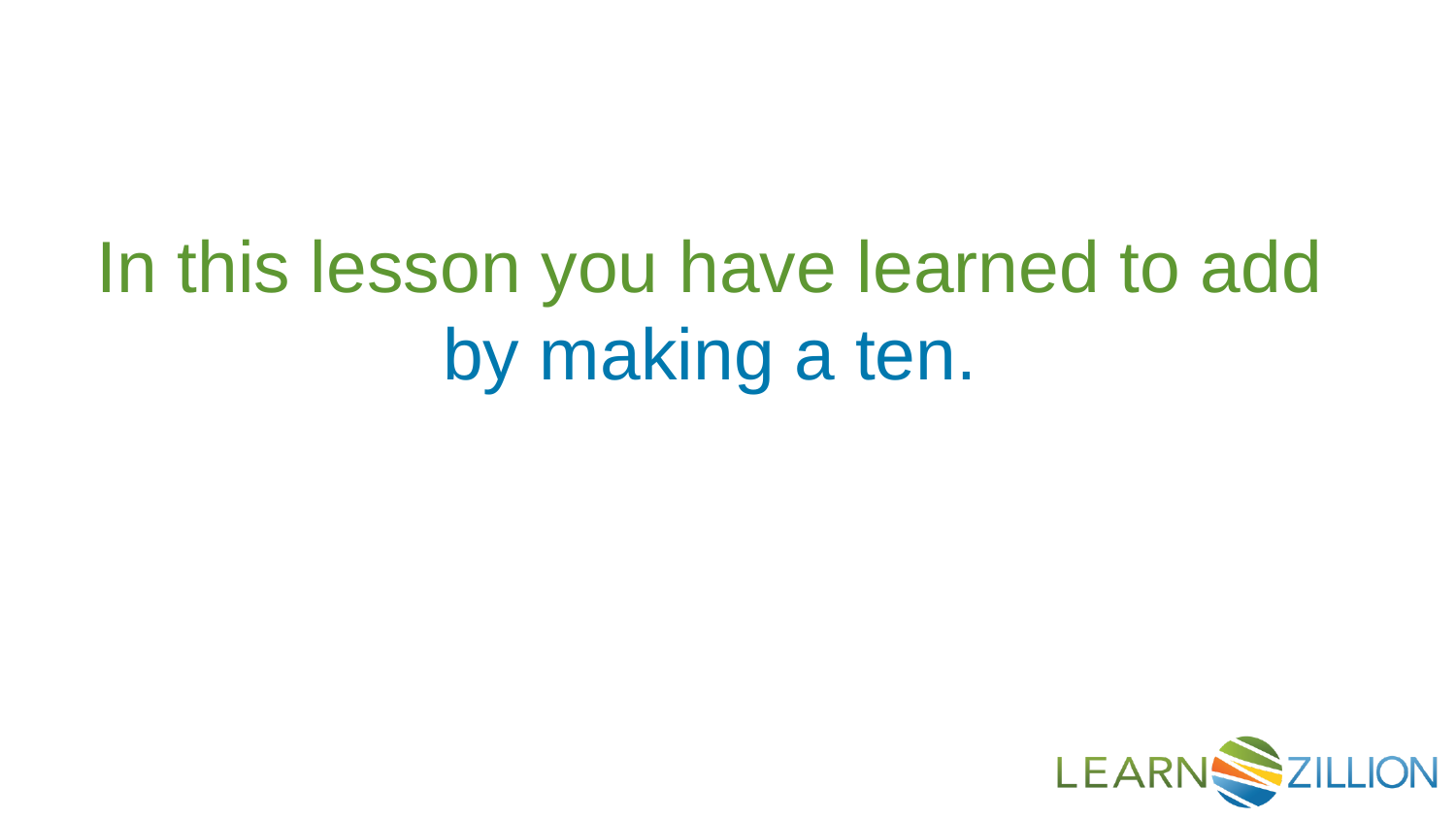

In this lesson you have learned to add by making a ten.